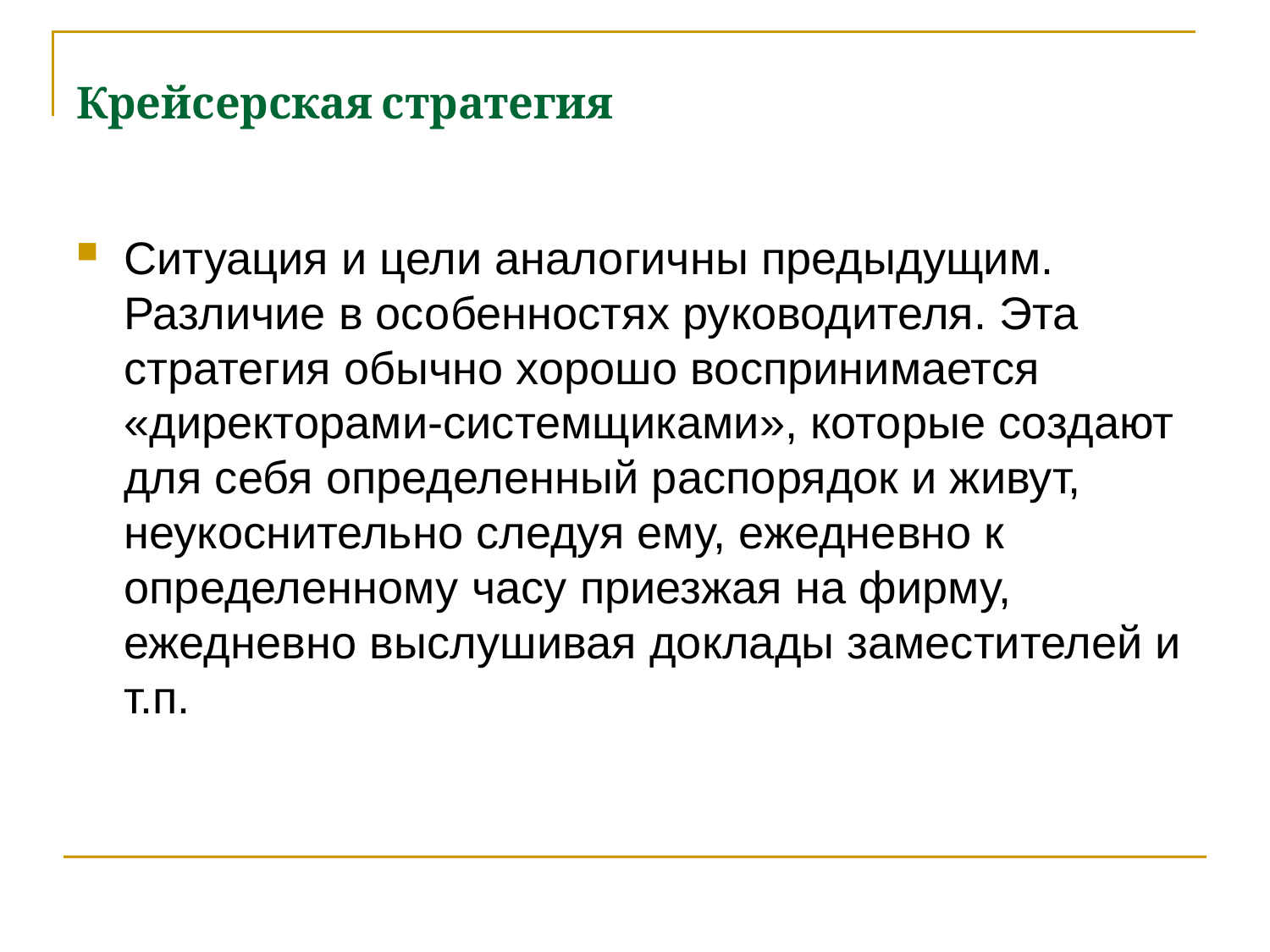

Крейсерская стратегия
Ситуация и цели аналогичны предыдущим. Различие в особенностях руководителя. Эта стратегия обычно хорошо воспринимается «директорами-системщиками», которые создают для себя определенный распорядок и живут, неукоснительно следуя ему, ежедневно к определенному часу приезжая на фирму, ежедневно выслушивая доклады заместителей и т.п.